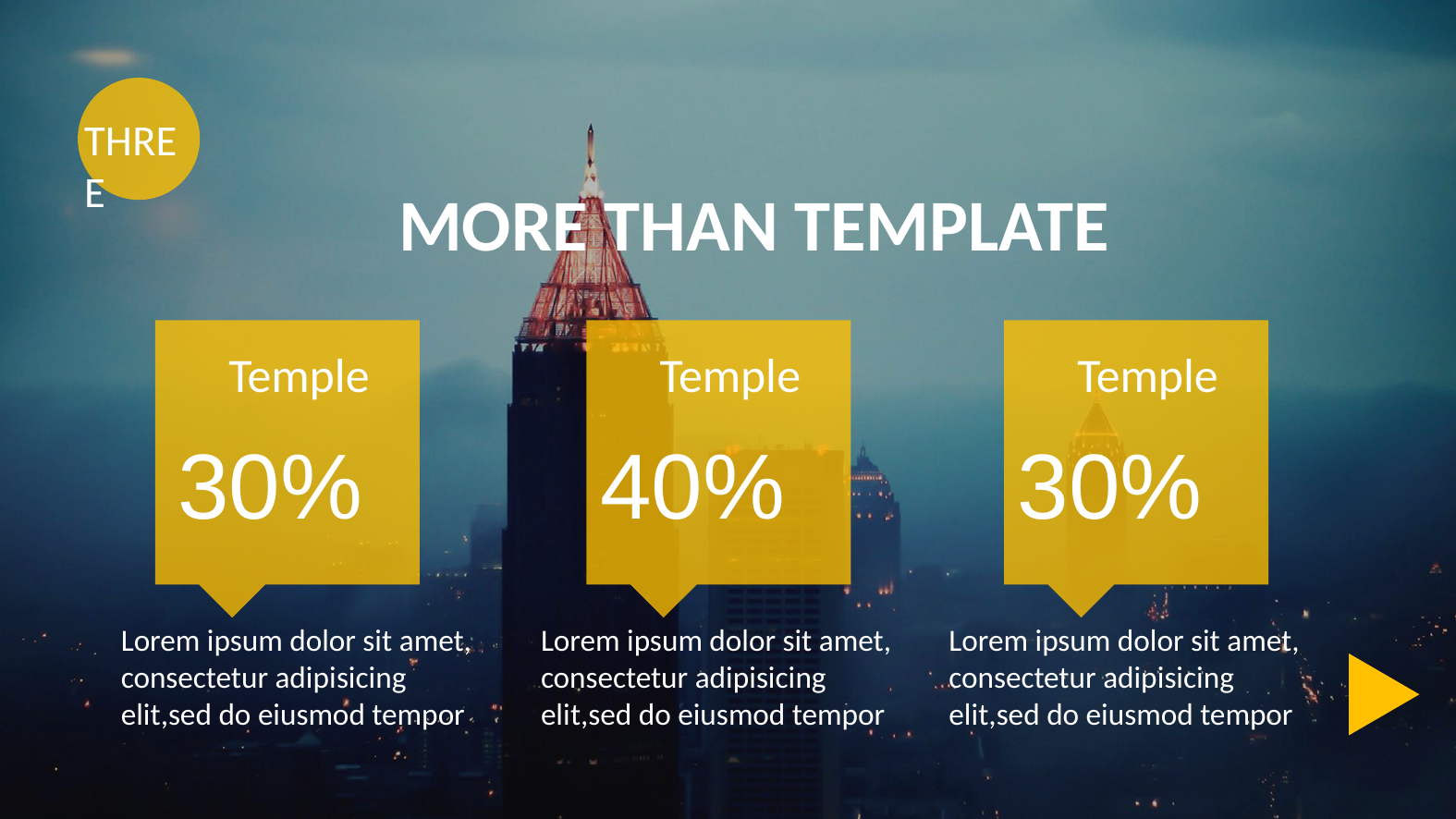

THREE
MORE THAN TEMPLATE

Temple
30%

Temple
40%

Temple
30%
Lorem ipsum dolor sit amet, consectetur adipisicing elit,sed do eiusmod tempor
Lorem ipsum dolor sit amet, consectetur adipisicing elit,sed do eiusmod tempor
Lorem ipsum dolor sit amet, consectetur adipisicing elit,sed do eiusmod tempor